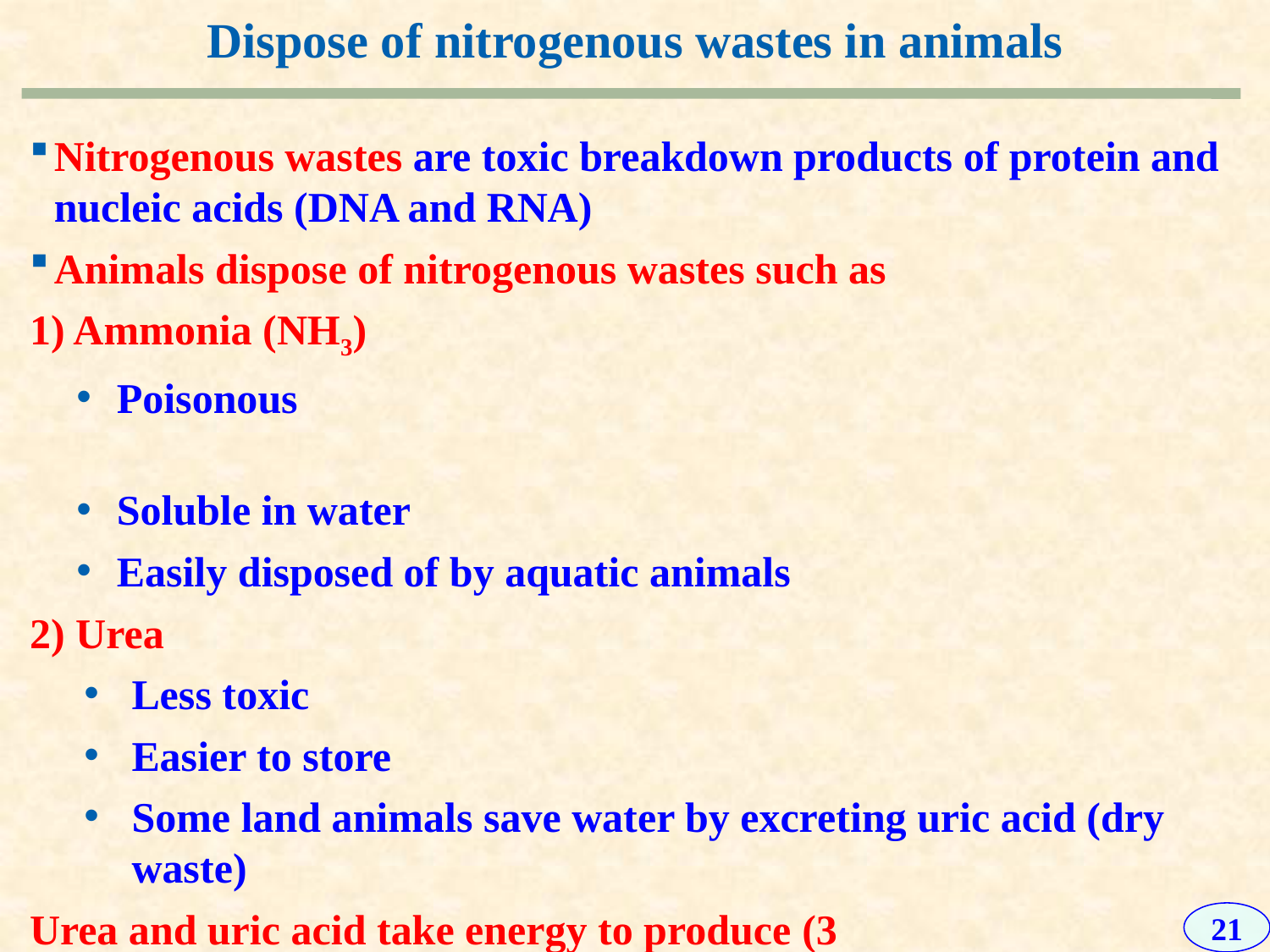

# Dispose of nitrogenous wastes in animals

Nitrogenous wastes are toxic breakdown products of protein and nucleic acids (DNA and RNA)
Animals dispose of nitrogenous wastes such as
1) Ammonia (NH3)
Poisonous
Soluble in water
Easily disposed of by aquatic animals
2) Urea
Less toxic
Easier to store
Some land animals save water by excreting uric acid (dry waste)
 3) Urea and uric acid take energy to produce
21